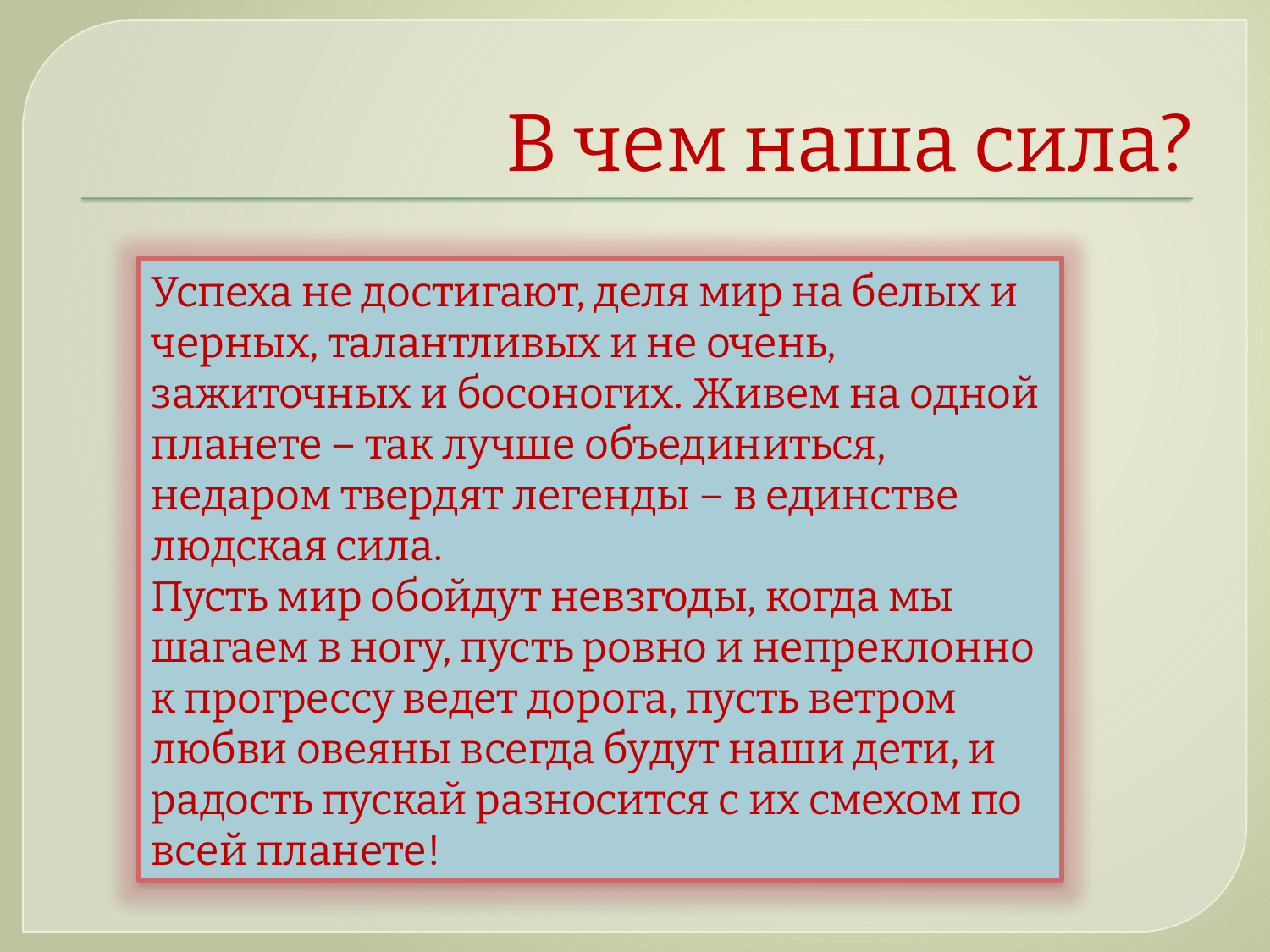

# В чем наша сила?
Успеха не достигают, деля мир на белых и черных, талантливых и не очень, зажиточных и босоногих. Живем на одной планете – так лучше объединиться, недаром твердят легенды – в единстве людская сила.
Пусть мир обойдут невзгоды, когда мы шагаем в ногу, пусть ровно и непреклонно к прогрессу ведет дорога, пусть ветром любви овеяны всегда будут наши дети, и радость пускай разносится с их смехом по всей планете!